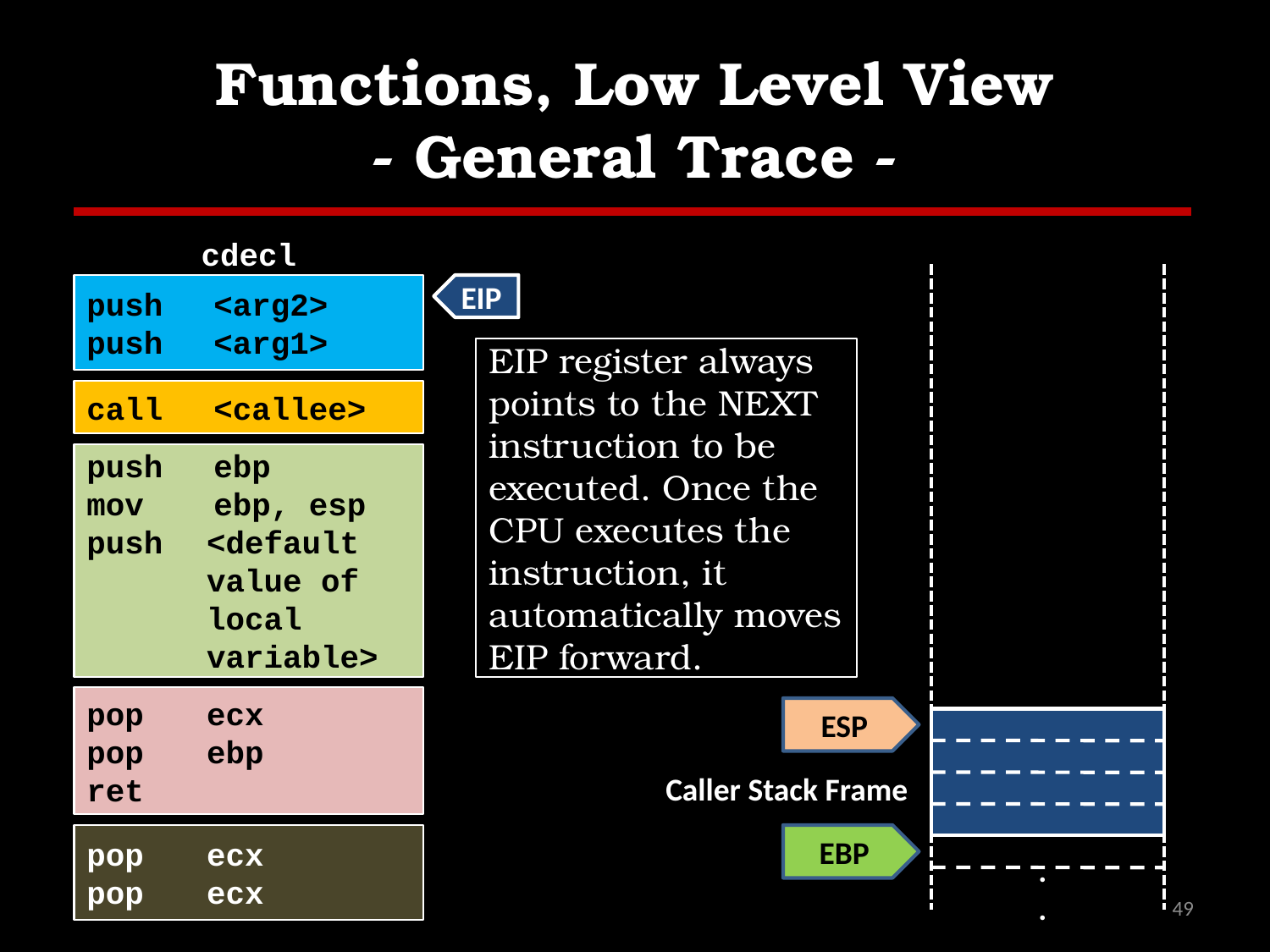

# Functions, Low Level View - General Trace -
cdecl
push	<arg2>
push	<arg1>
call	<callee>
push	ebp
mov	ebp, esp
push	<default value of local variable>
pop	ecx
pop	ebp
ret
pop	ecx
pop	ecx
EIP
EIP register always points to the NEXT instruction to be executed. Once the CPU executes the instruction, it automatically moves EIP forward.
ESP

Caller Stack Frame
EBP
.
.
49